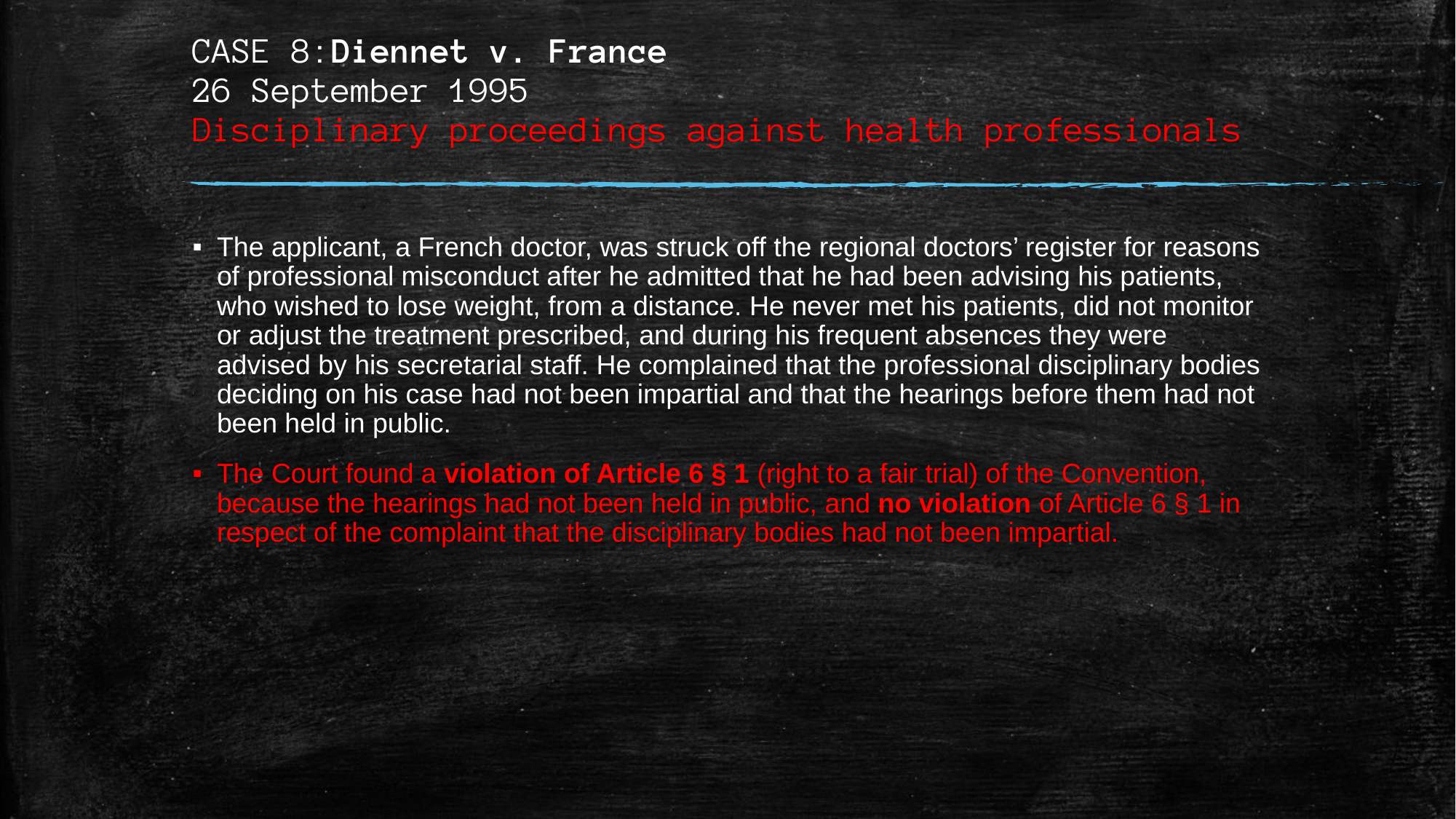

# CASE 8:Diennet v. France 26 September 1995 Disciplinary proceedings against health professionals
The applicant, a French doctor, was struck off the regional doctors’ register for reasons of professional misconduct after he admitted that he had been advising his patients, who wished to lose weight, from a distance. He never met his patients, did not monitor or adjust the treatment prescribed, and during his frequent absences they were advised by his secretarial staff. He complained that the professional disciplinary bodies deciding on his case had not been impartial and that the hearings before them had not been held in public.
The Court found a violation of Article 6 § 1 (right to a fair trial) of the Convention, because the hearings had not been held in public, and no violation of Article 6 § 1 in respect of the complaint that the disciplinary bodies had not been impartial.